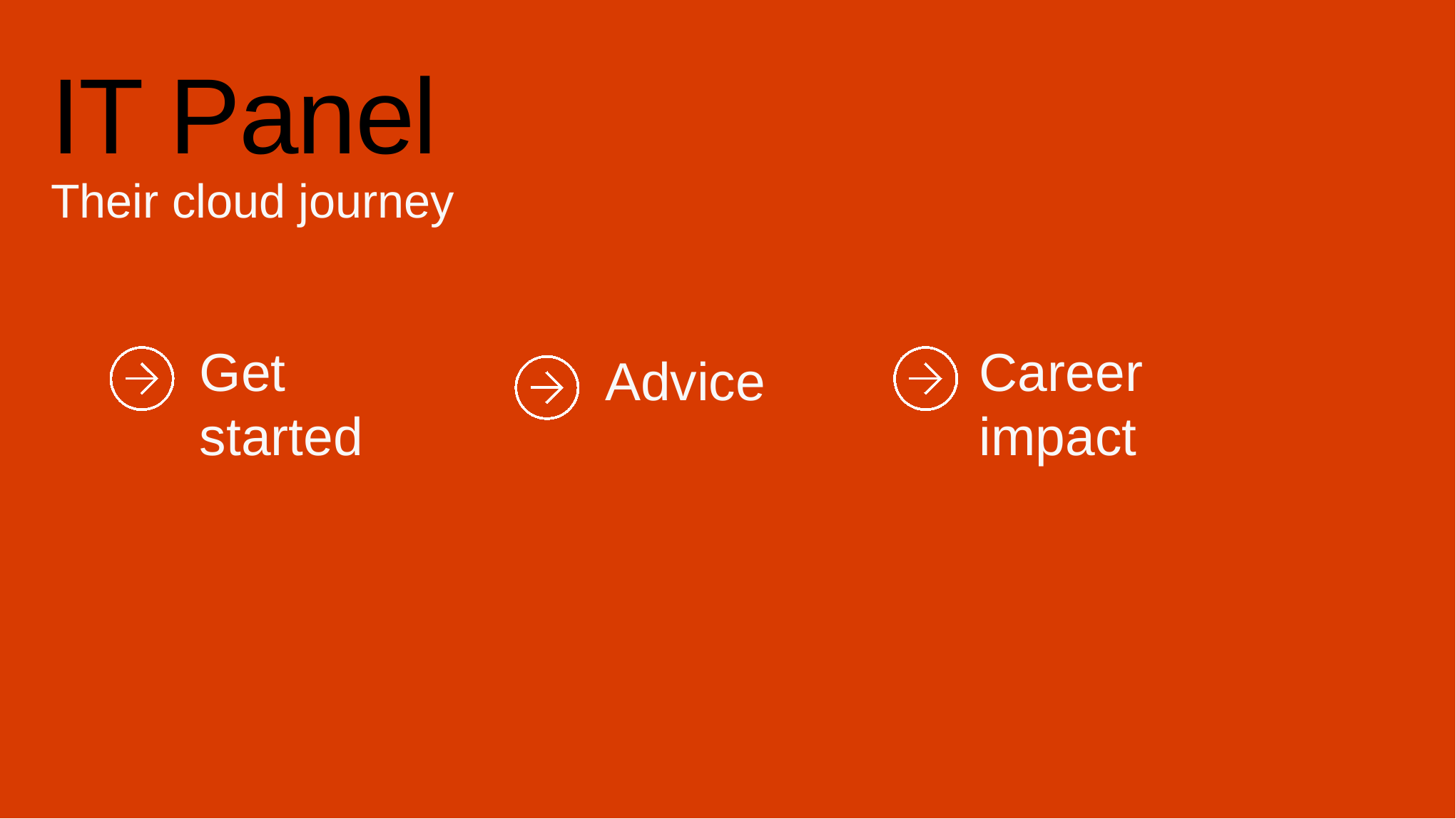

# IT Panel Their cloud journey
Get started

Career impact

Advice